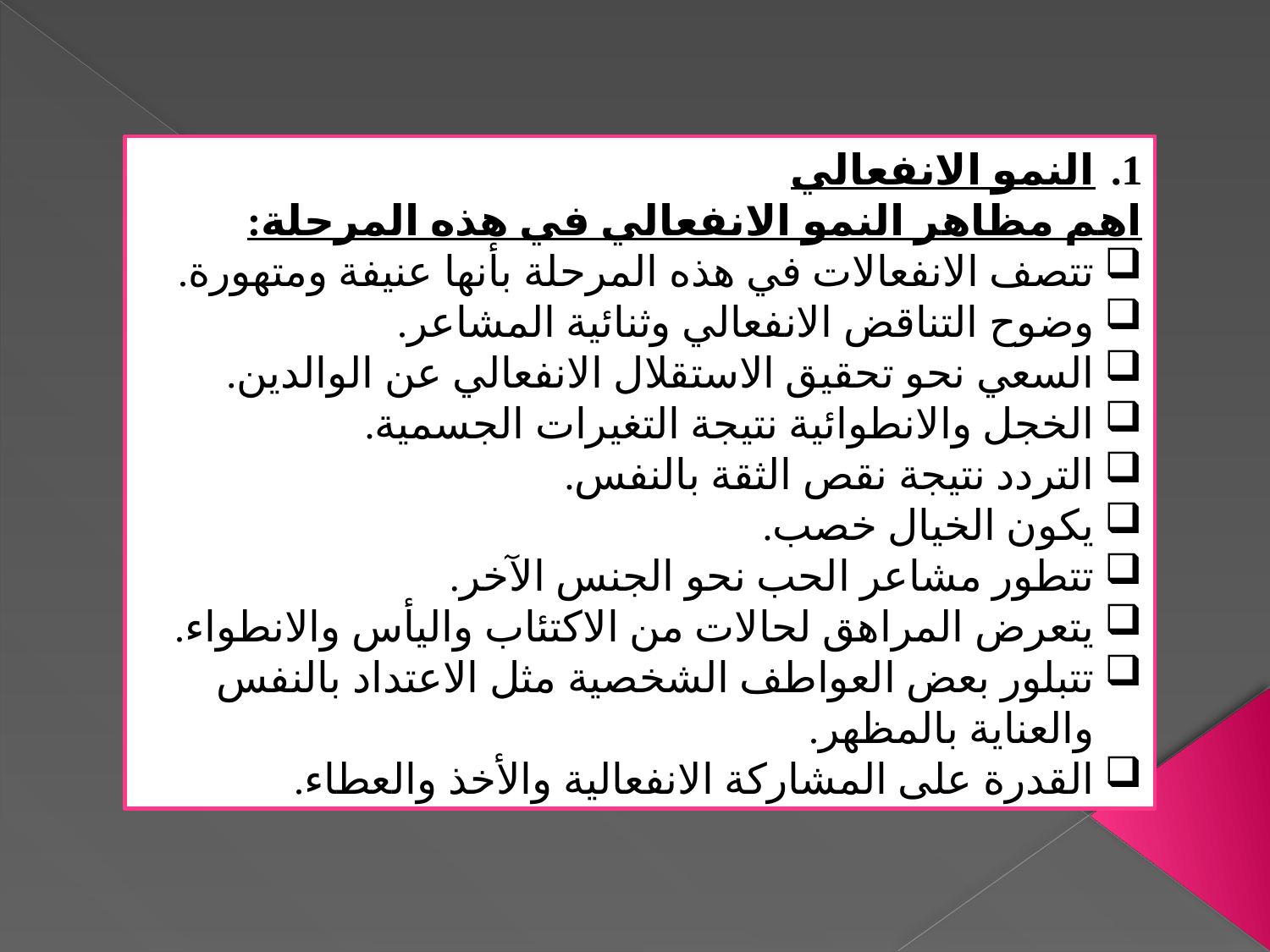

النمو الانفعالي
اهم مظاهر النمو الانفعالي في هذه المرحلة:
تتصف الانفعالات في هذه المرحلة بأنها عنيفة ومتهورة.
وضوح التناقض الانفعالي وثنائية المشاعر.
السعي نحو تحقيق الاستقلال الانفعالي عن الوالدين.
الخجل والانطوائية نتيجة التغيرات الجسمية.
التردد نتيجة نقص الثقة بالنفس.
يكون الخيال خصب.
تتطور مشاعر الحب نحو الجنس الآخر.
يتعرض المراهق لحالات من الاكتئاب واليأس والانطواء.
تتبلور بعض العواطف الشخصية مثل الاعتداد بالنفس والعناية بالمظهر.
القدرة على المشاركة الانفعالية والأخذ والعطاء.